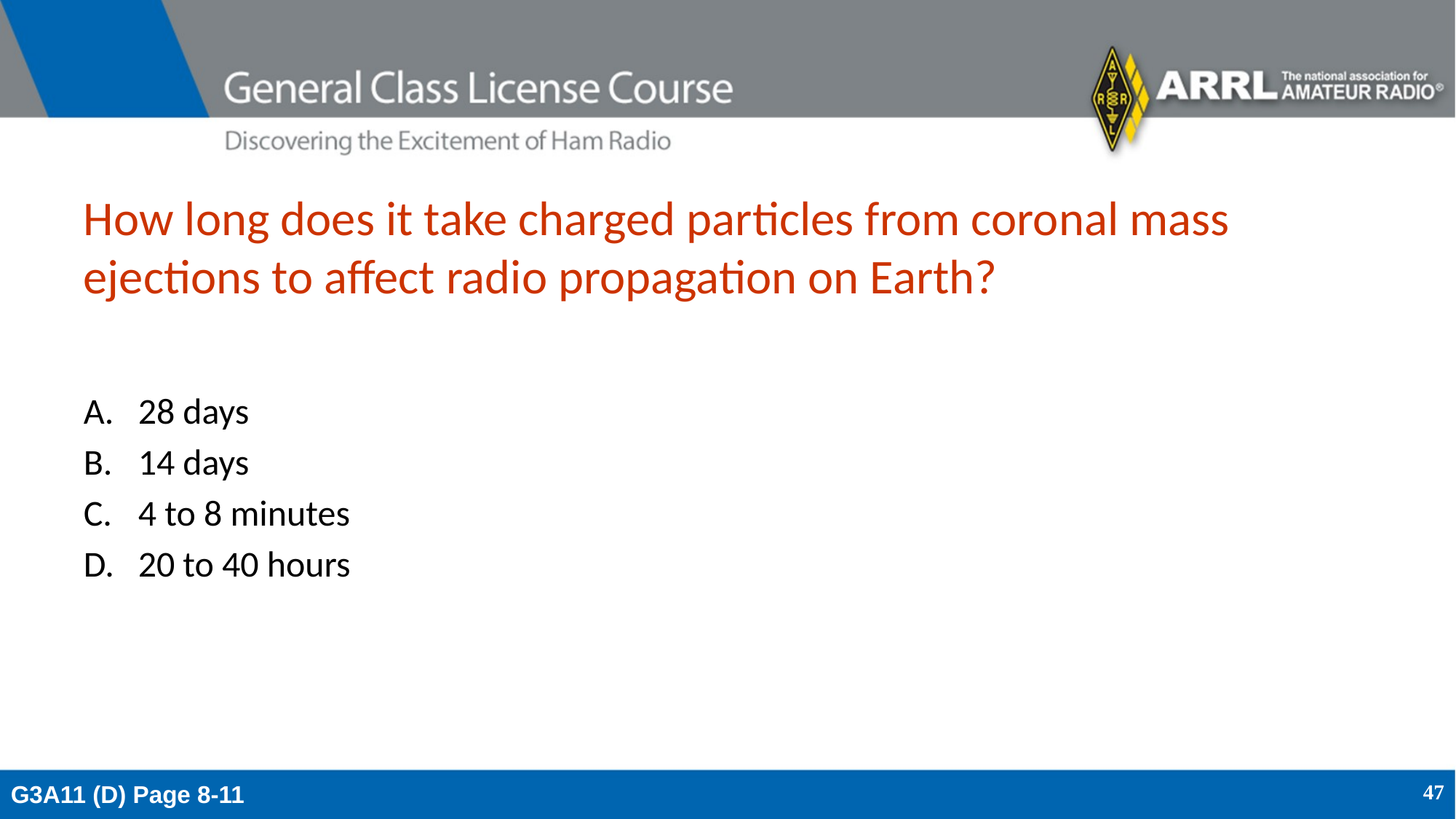

# How long does it take charged particles from coronal mass ejections to affect radio propagation on Earth?
28 days
14 days
4 to 8 minutes
20 to 40 hours
G3A11 (D) Page 8-11
47